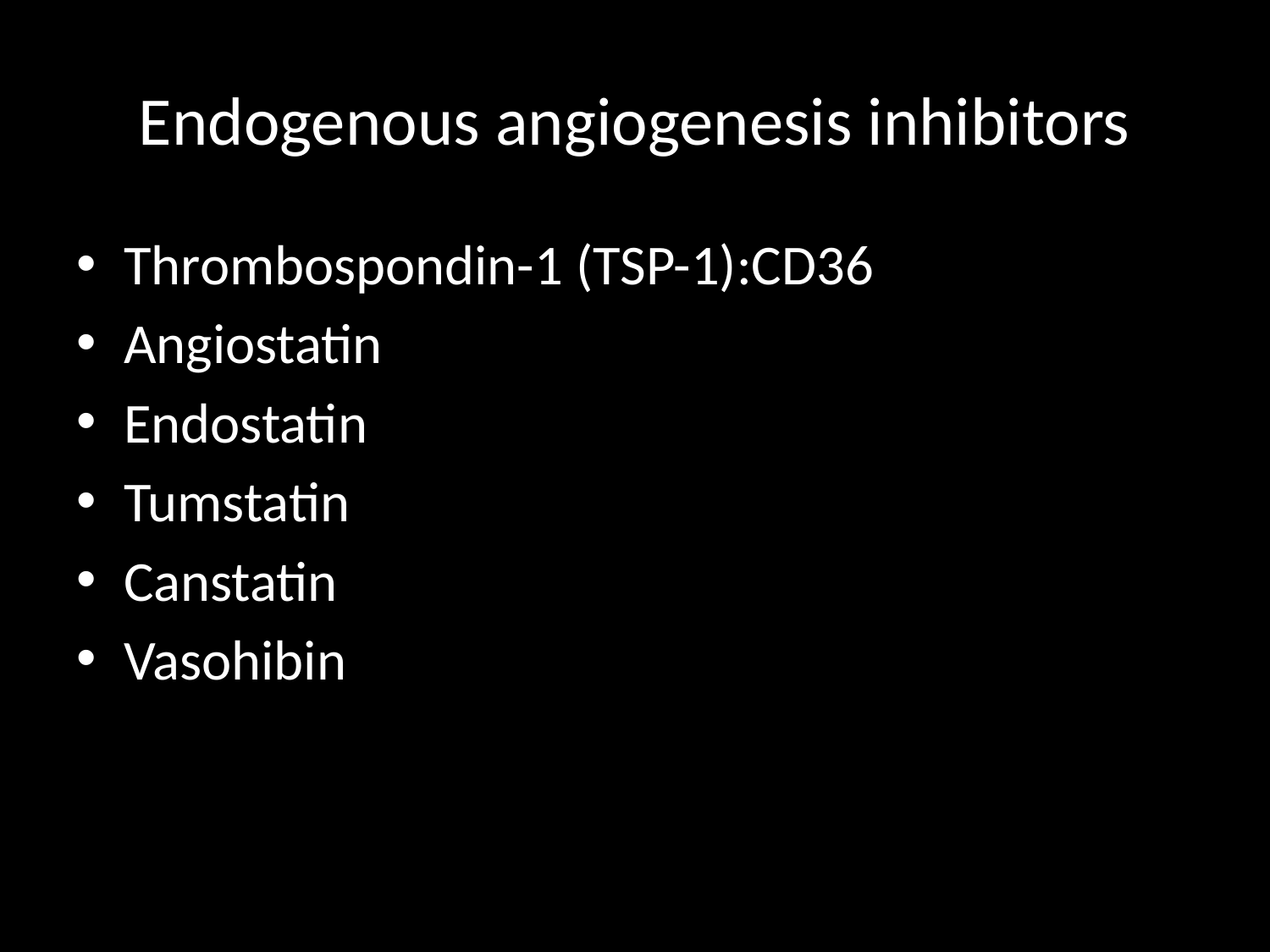

# Endogenous angiogenesis inhibitors
Thrombospondin-1 (TSP-1):CD36
Angiostatin
Endostatin
Tumstatin
Canstatin
Vasohibin